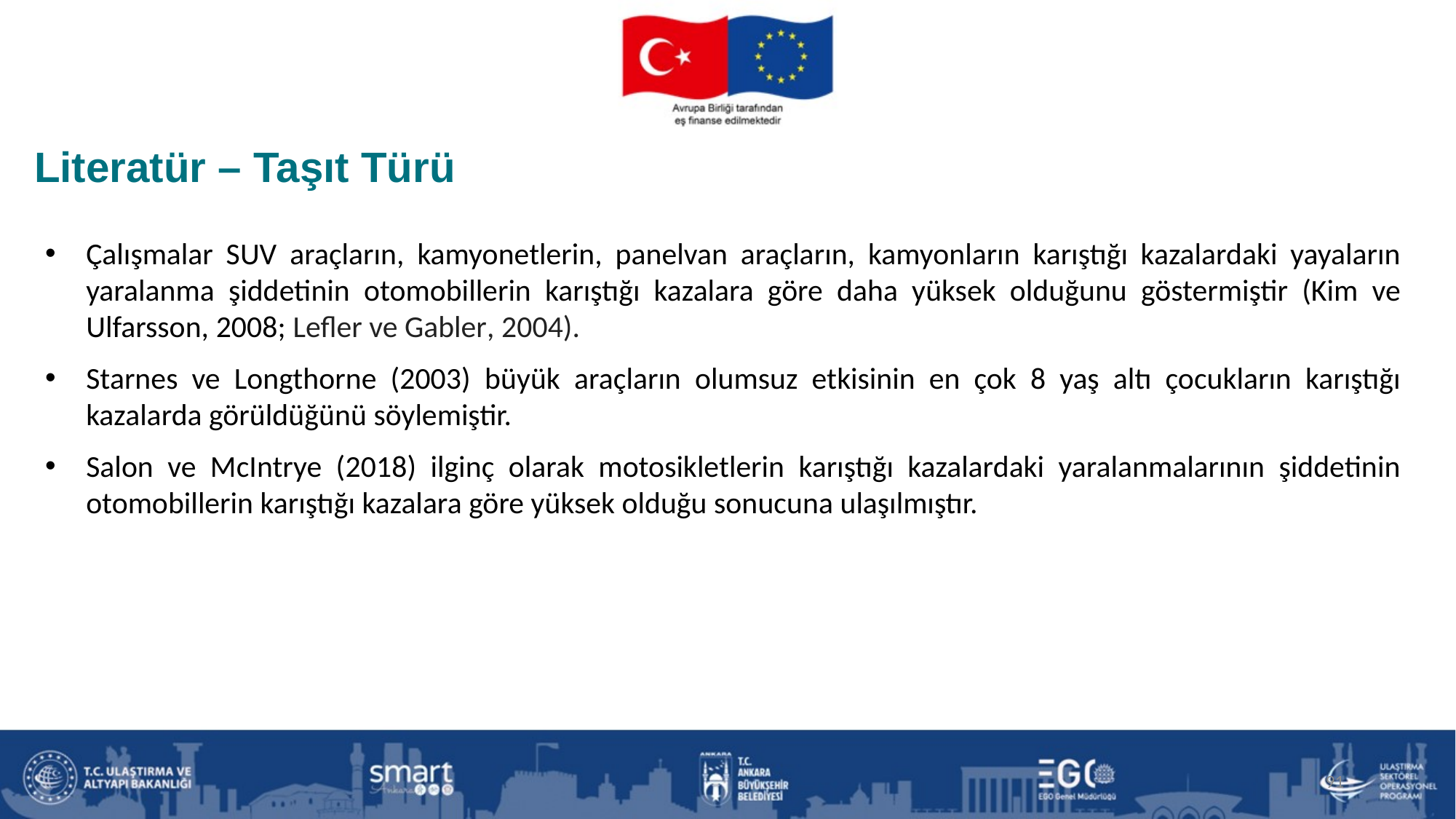

Literatür – Taşıt Türü

Çalışmalar SUV araçların, kamyonetlerin, panelvan araçların, kamyonların karıştığı kazalardaki yayaların yaralanma şiddetinin otomobillerin karıştığı kazalara göre daha yüksek olduğunu göstermiştir (Kim ve Ulfarsson, 2008; Lefler ve Gabler, 2004).
Starnes ve Longthorne (2003) büyük araçların olumsuz etkisinin en çok 8 yaş altı çocukların karıştığı kazalarda görüldüğünü söylemiştir.
Salon ve McIntrye (2018) ilginç olarak motosikletlerin karıştığı kazalardaki yaralanmalarının şiddetinin otomobillerin karıştığı kazalara göre yüksek olduğu sonucuna ulaşılmıştır.

91